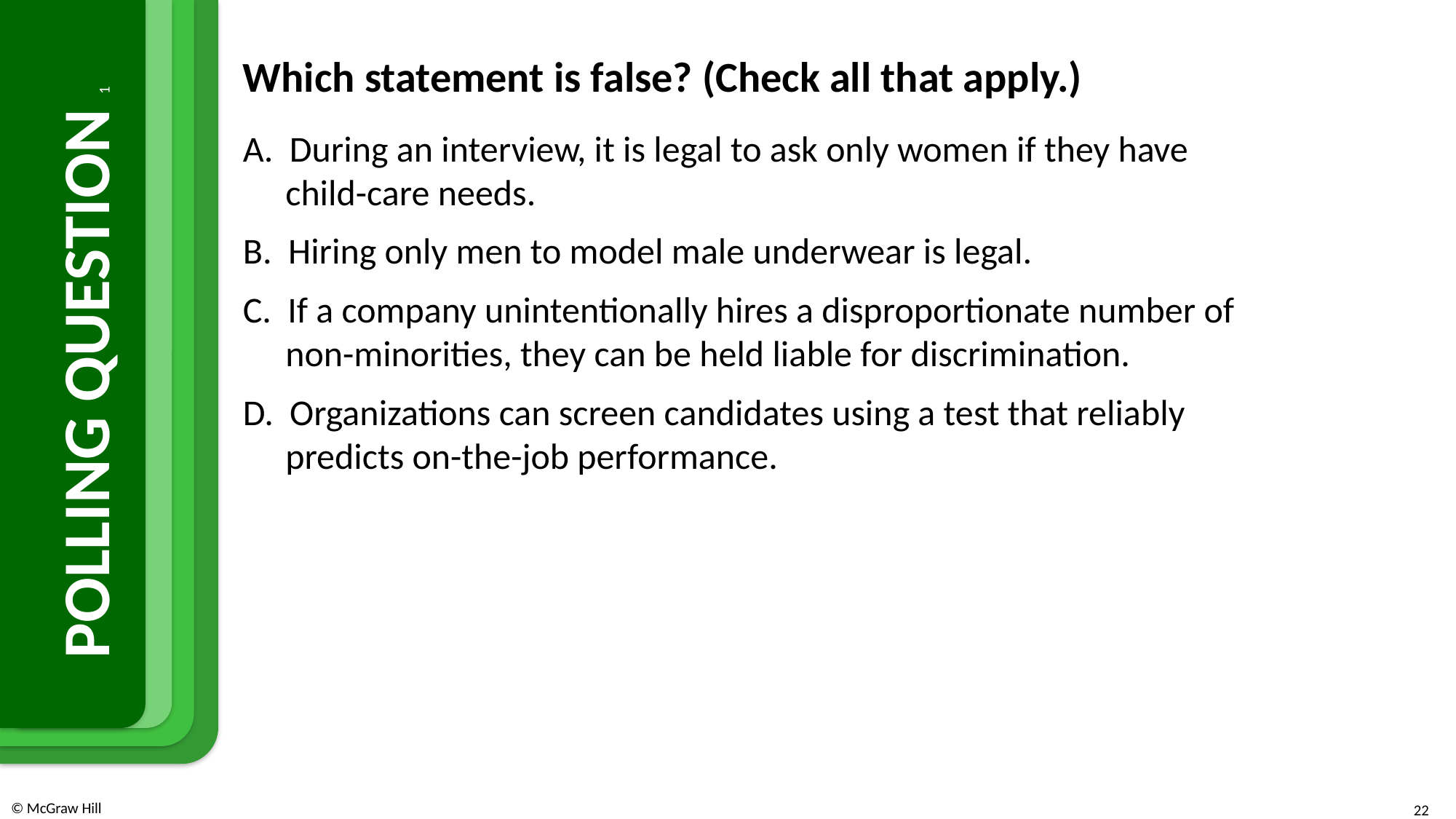

Which statement is false? (Check all that apply.)
A.  During an interview, it is legal to ask only women if they have child-care needs.
B.  Hiring only men to model male underwear is legal.
C.  If a company unintentionally hires a disproportionate number of non-minorities, they can be held liable for discrimination.
D.  Organizations can screen candidates using a test that reliably predicts on-the-job performance.
# POLLING QUESTION 1